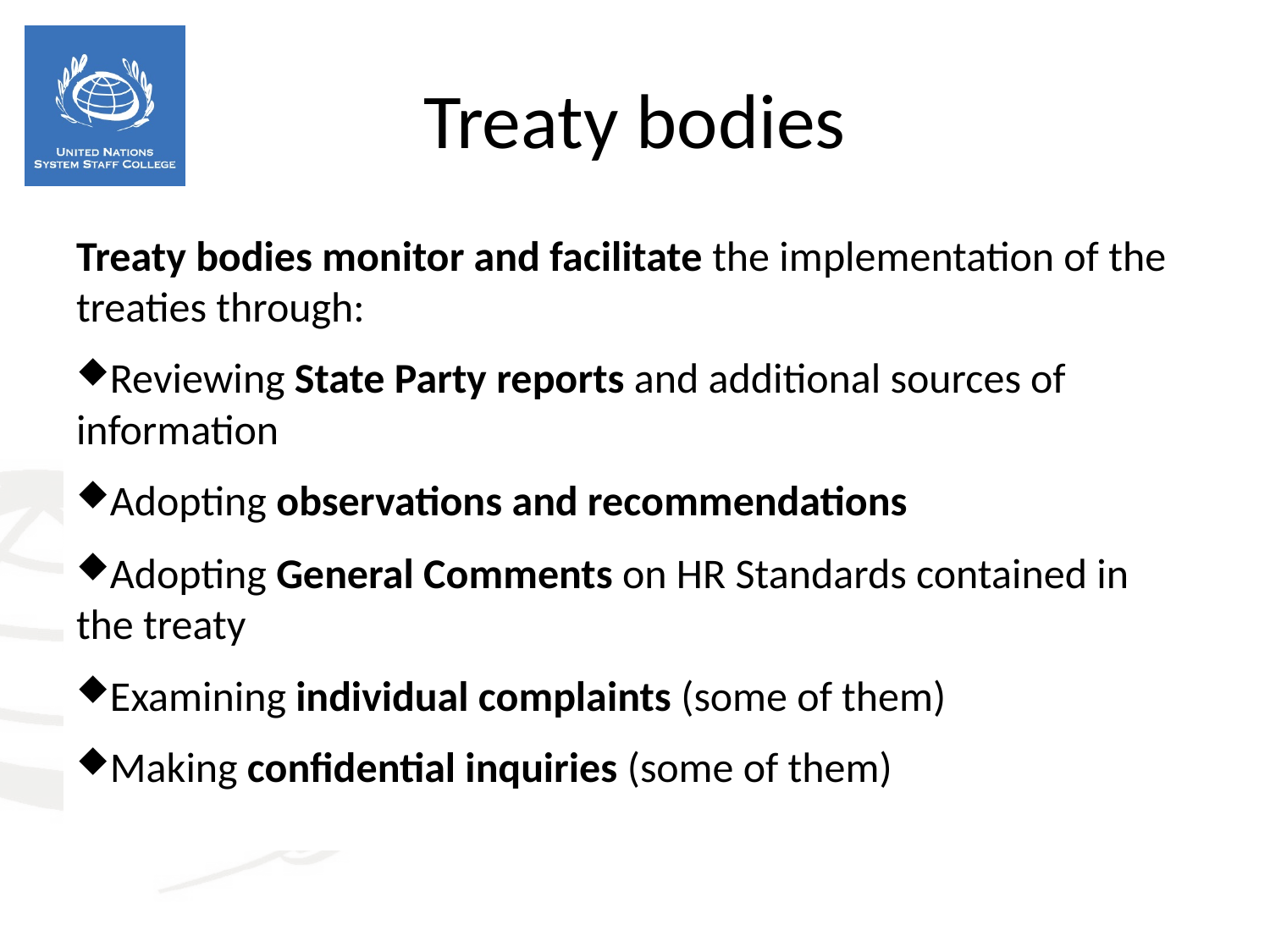

Treaty bodies
Treaty bodies monitor and facilitate the implementation of the treaties through:
Reviewing State Party reports and additional sources of information
Adopting observations and recommendations
Adopting General Comments on HR Standards contained in the treaty
Examining individual complaints (some of them)
Making confidential inquiries (some of them)